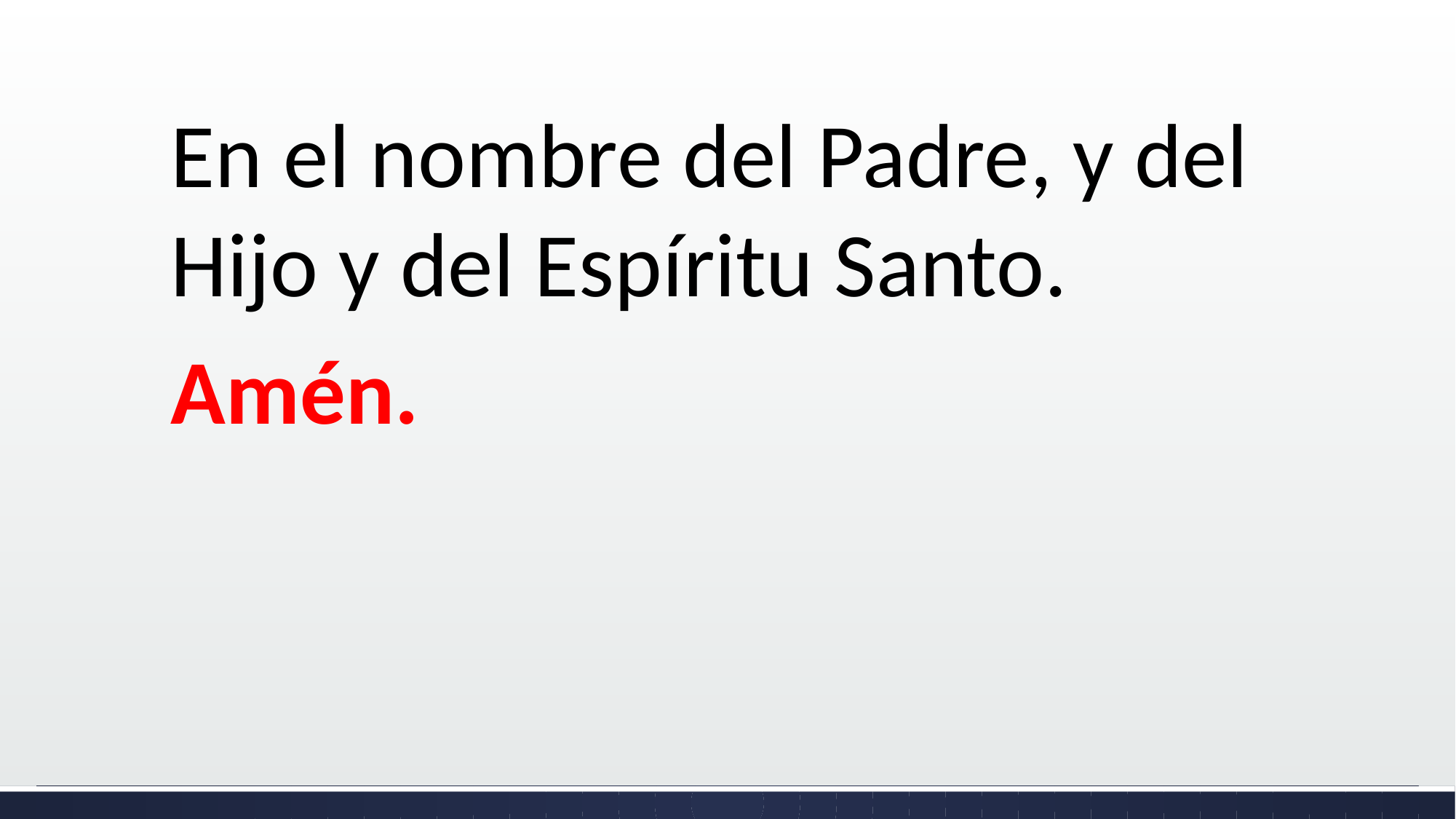

En el nombre del Padre, y del Hijo y del Espíritu Santo.
Amén.